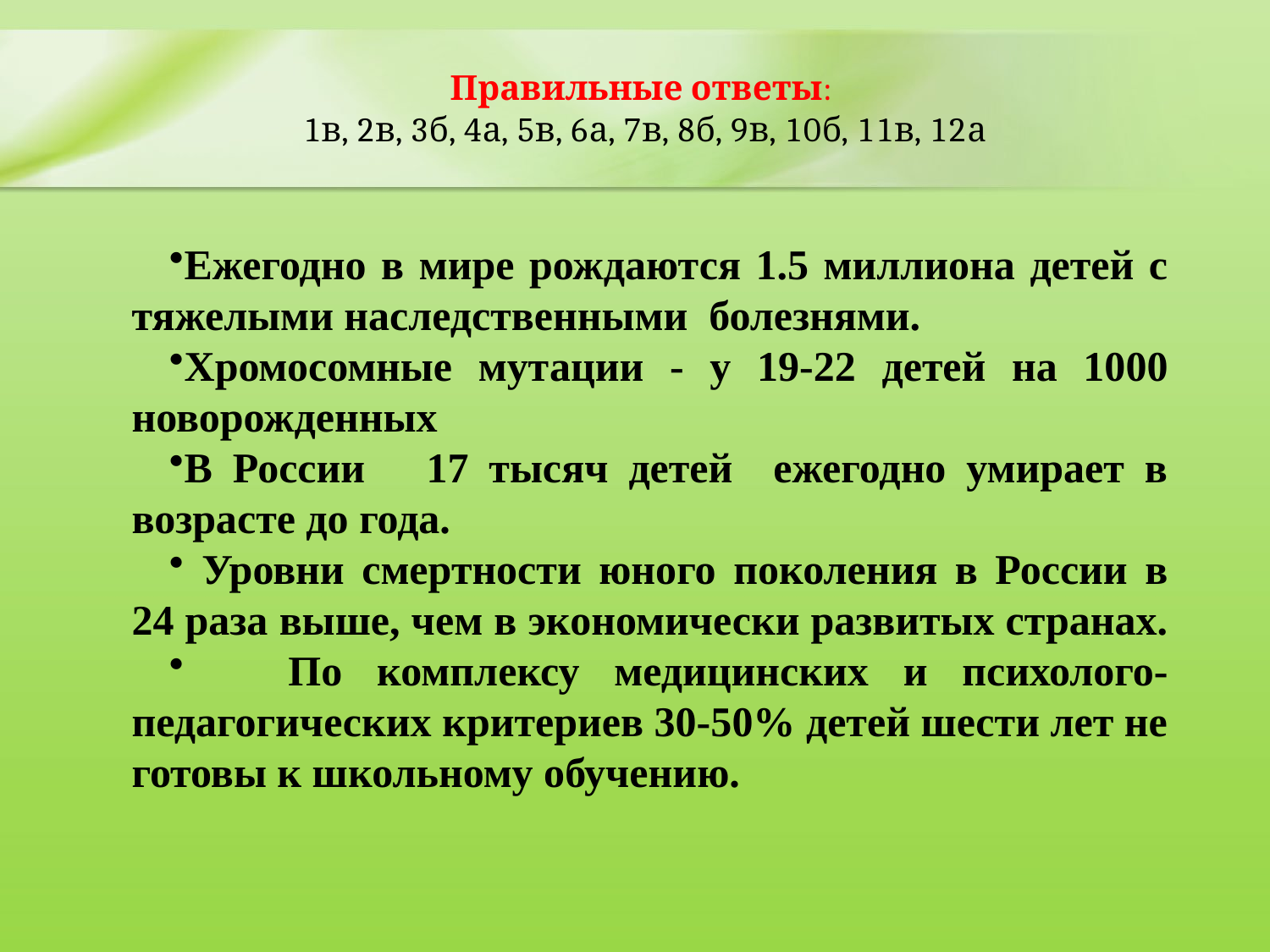

# Правильные ответы: 1в, 2в, 3б, 4а, 5в, 6а, 7в, 8б, 9в, 10б, 11в, 12а
Ежегодно в мире рождаются 1.5 миллиона детей с тяжелыми наследственными  болезнями.
Хромосомные мутации - у 19-22 детей на 1000 новорожденных
В России   17 тысяч детей  ежегодно умирает в возрасте до года.
 Уровни смертности юного поколения в России в 24 раза выше, чем в экономически развитых странах.
   По комплексу медицинских и психолого-педагогических критериев 30-50% детей шести лет не готовы к школьному обучению.